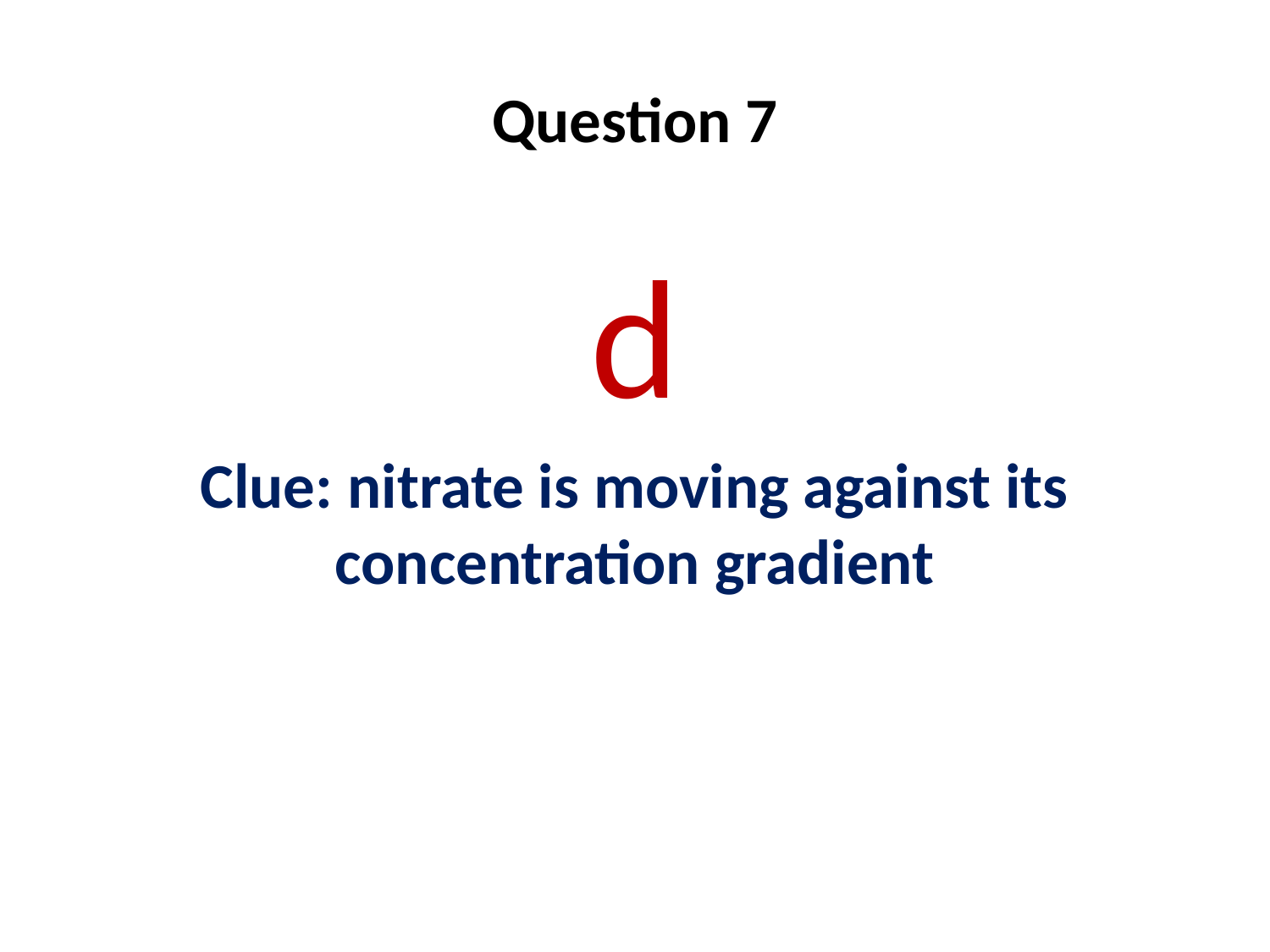

# Question 7
d
Clue: nitrate is moving against its concentration gradient